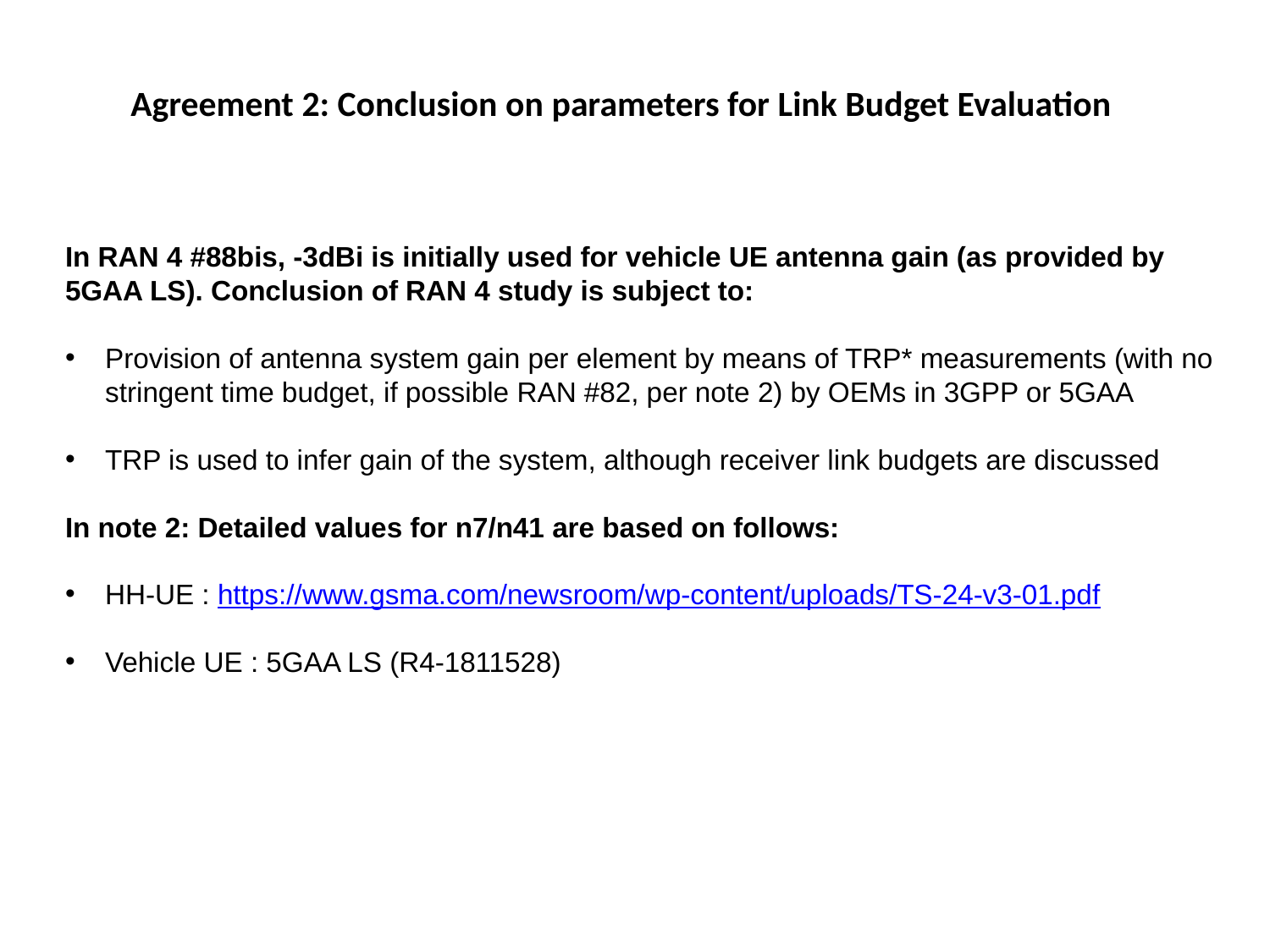

# Agreement 2: Conclusion on parameters for Link Budget Evaluation
In RAN 4 #88bis, -3dBi is initially used for vehicle UE antenna gain (as provided by 5GAA LS). Conclusion of RAN 4 study is subject to:

Provision of antenna system gain per element by means of TRP* measurements (with no stringent time budget, if possible RAN #82, per note 2) by OEMs in 3GPP or 5GAA

TRP is used to infer gain of the system, although receiver link budgets are discussed

In note 2: Detailed values for n7/n41 are based on follows:

HH-UE : https://www.gsma.com/newsroom/wp-content/uploads/TS-24-v3-01.pdf

Vehicle UE : 5GAA LS (R4-1811528)